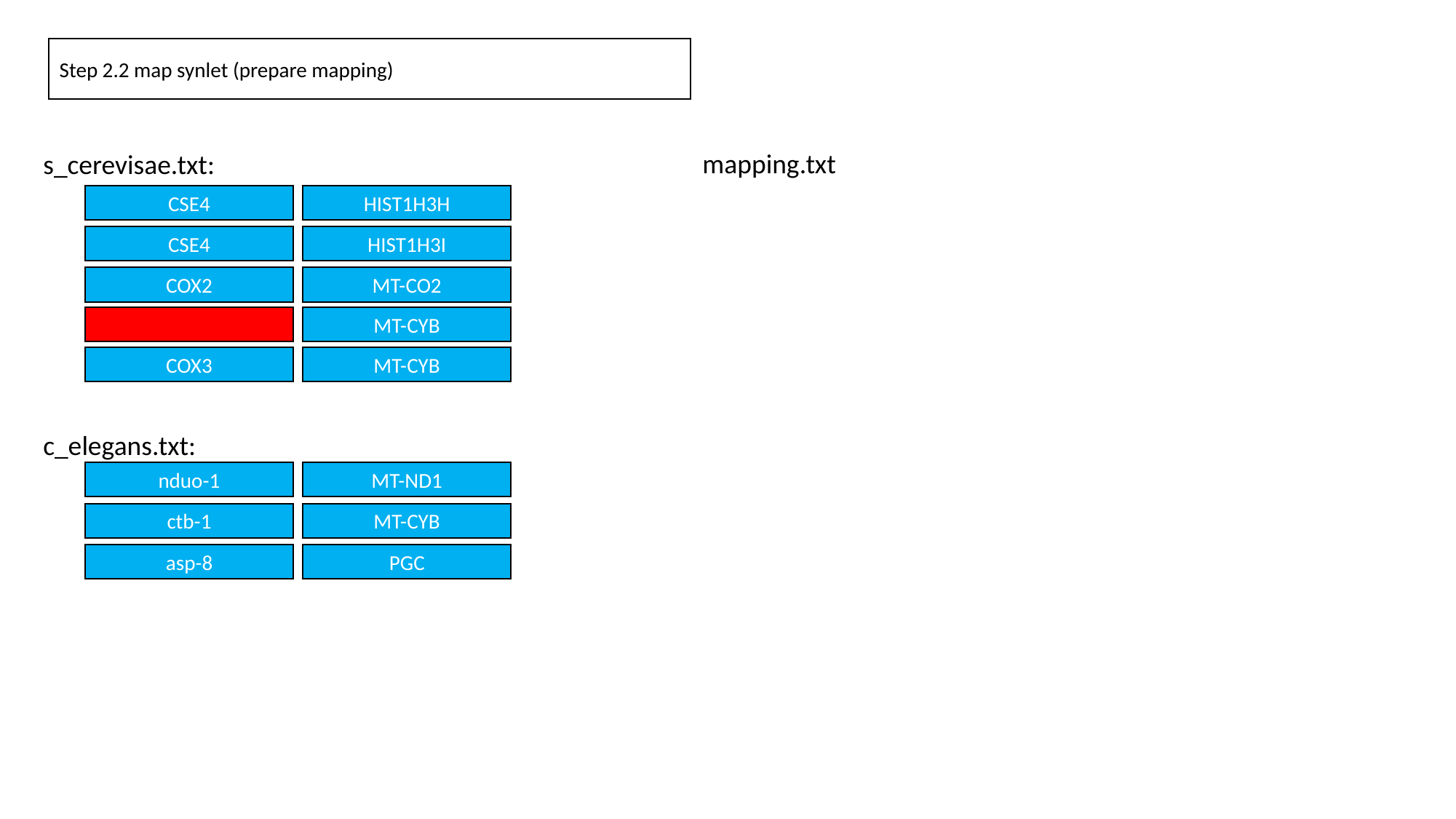

Step 2.2 map synlet (prepare mapping)
mapping.txt
s_cerevisae.txt:
CSE4
HIST1H3H
CSE4
HIST1H3I
COX2
MT-CO2

MT-CYB
COX3
MT-CYB
c_elegans.txt:
nduo-1
MT-ND1
ctb-1
MT-CYB
asp-8
PGC